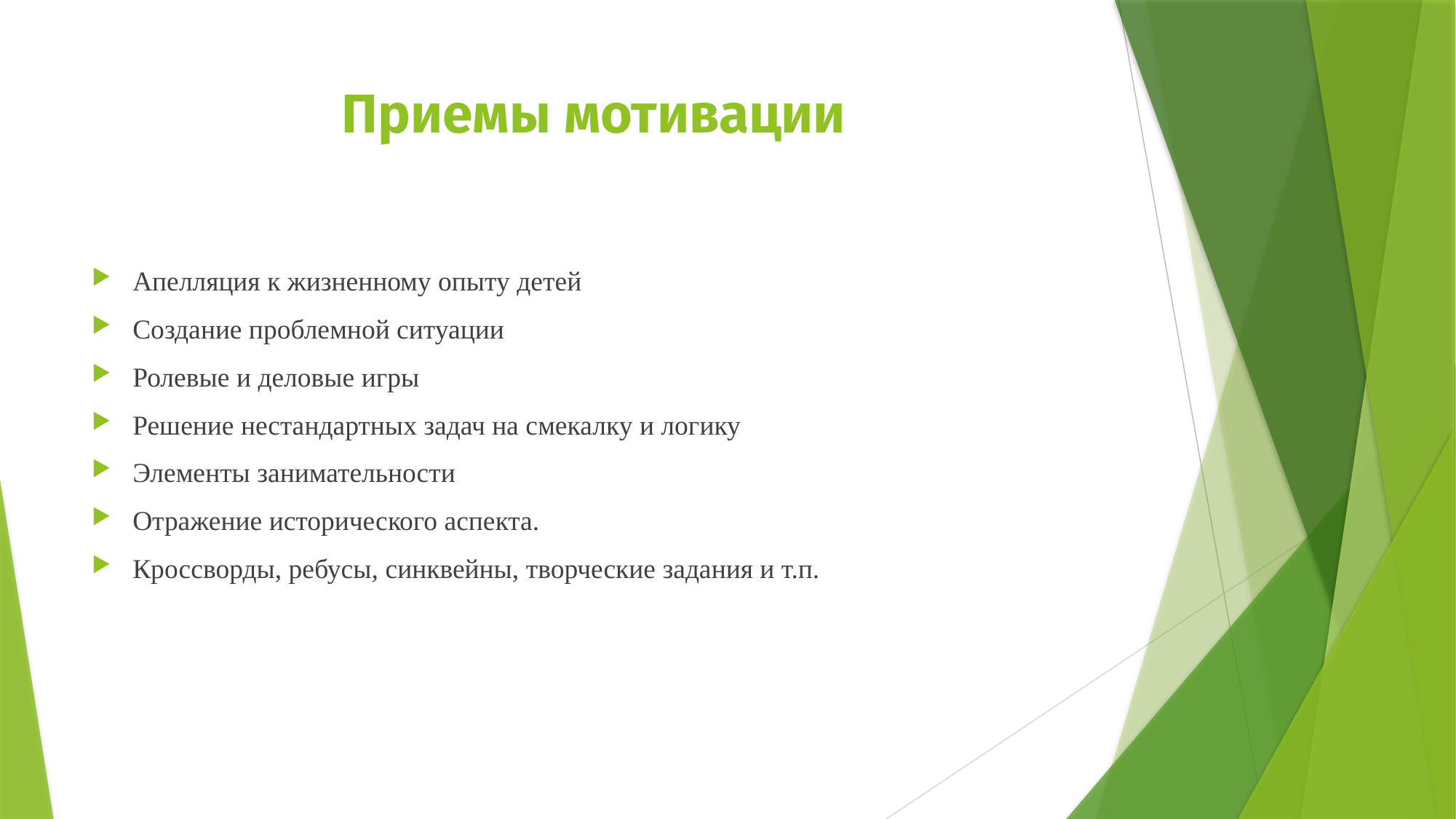

# Приемы мотивации
Апелляция к жизненному опыту детей
Создание проблемной ситуации
Ролевые и деловые игры
Решение нестандартных задач на смекалку и логику
Элементы занимательности
Отражение исторического аспекта.
Кроссворды, ребусы, синквейны, творческие задания и т.п.